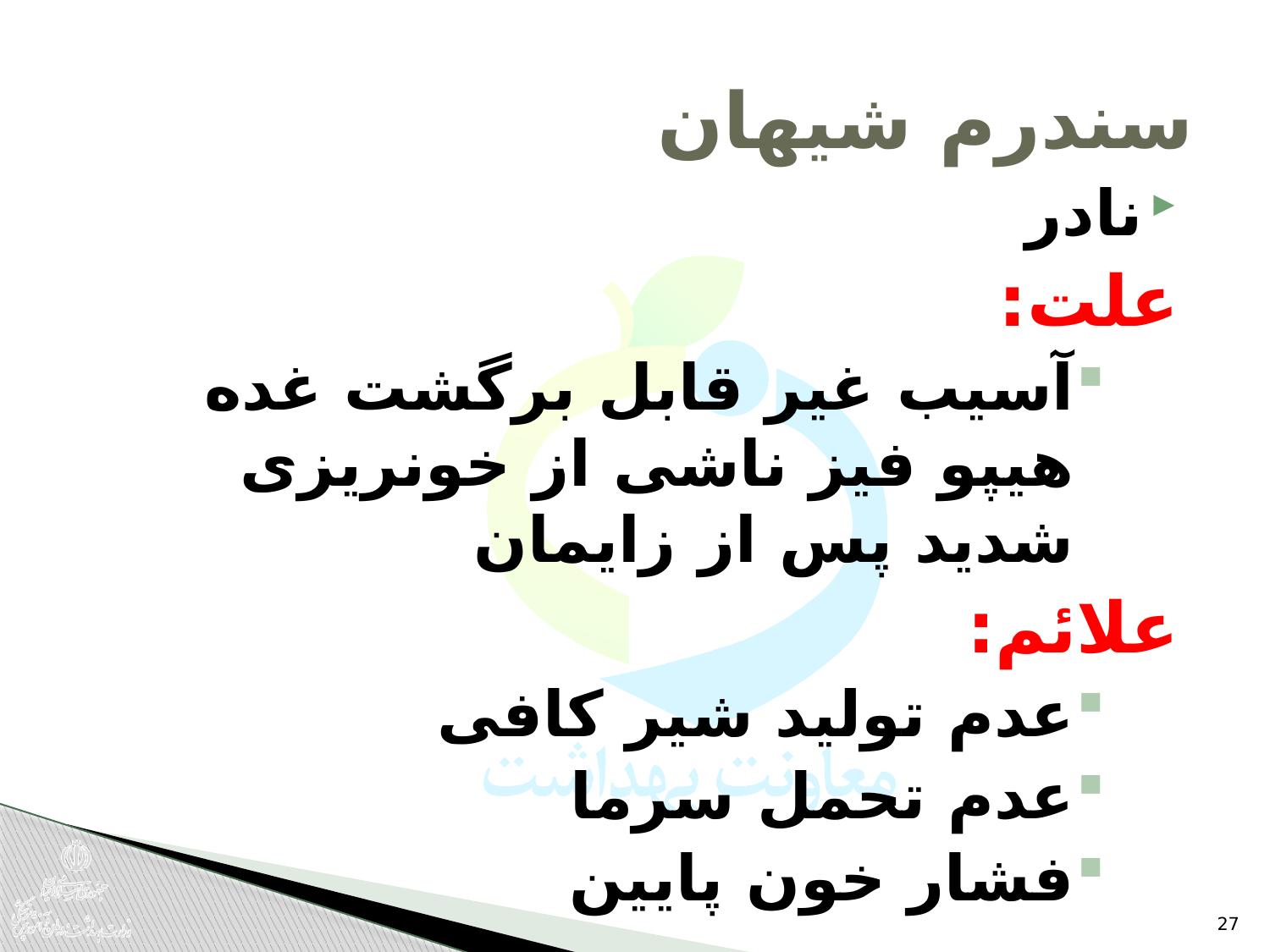

# سندرم شیهان
نادر
علت:
آسیب غیر قابل برگشت غده هیپو فیز ناشی از خونریزی شدید پس از زایمان
علائم:
عدم تولید شیر کافی
عدم تحمل سرما
فشار خون پایین

27